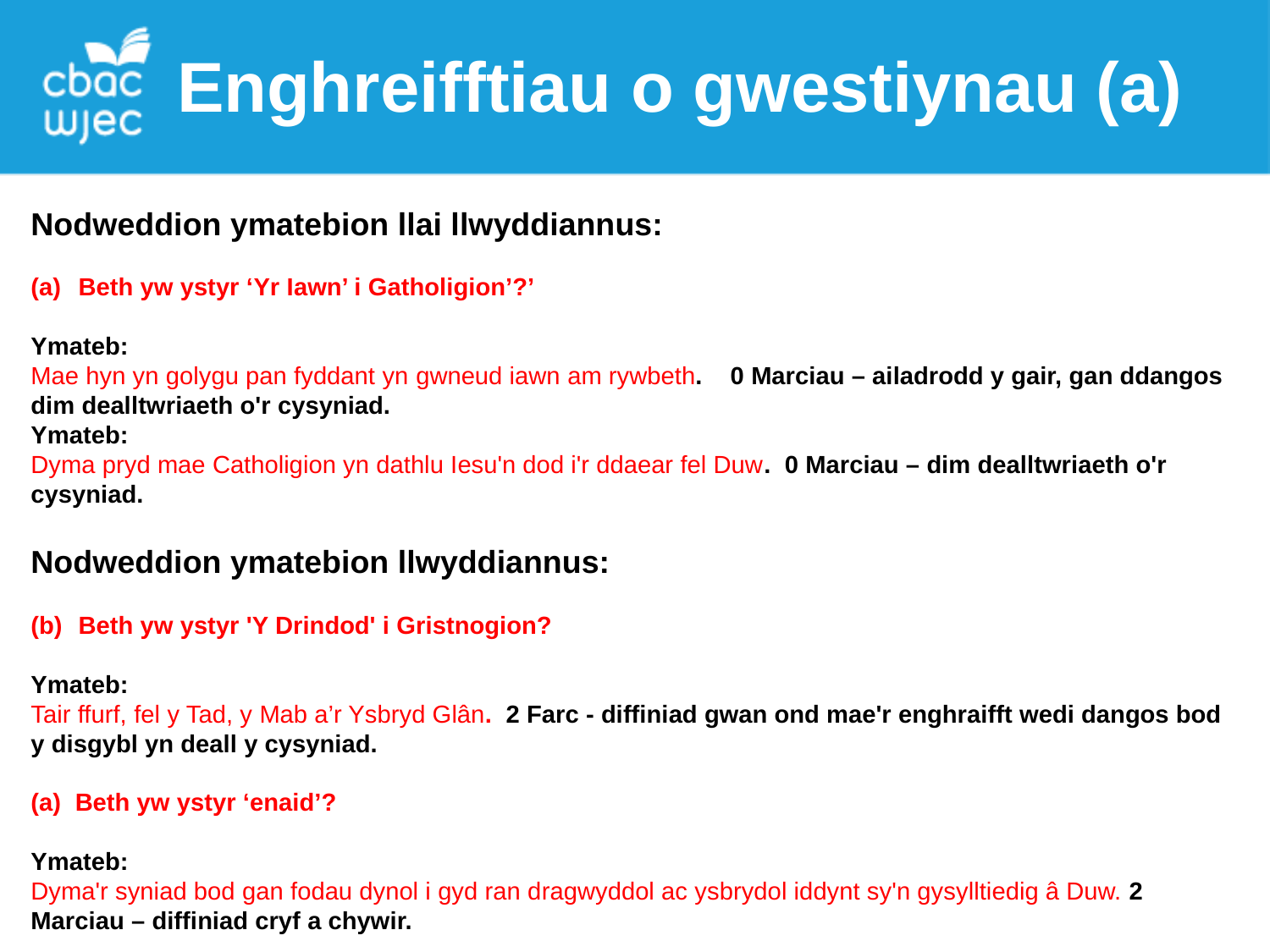

Enghreifftiau o gwestiynau (a)
Nodweddion ymatebion llai llwyddiannus:

Beth yw ystyr ‘Yr Iawn’ i Gatholigion’?’

Ymateb:
Mae hyn yn golygu pan fyddant yn gwneud iawn am rywbeth.    0 Marciau – ailadrodd y gair, gan ddangos dim dealltwriaeth o'r cysyniad.
Ymateb:
Dyma pryd mae Catholigion yn dathlu Iesu'n dod i'r ddaear fel Duw.  0 Marciau – dim dealltwriaeth o'r cysyniad.

Nodweddion ymatebion llwyddiannus:

Beth yw ystyr 'Y Drindod' i Gristnogion?

Ymateb:
Tair ffurf, fel y Tad, y Mab a’r Ysbryd Glân.  2 Farc - diffiniad gwan ond mae'r enghraifft wedi dangos bod y disgybl yn deall y cysyniad.

(a)  Beth yw ystyr ‘enaid’?

Ymateb:
Dyma'r syniad bod gan fodau dynol i gyd ran dragwyddol ac ysbrydol iddynt sy'n gysylltiedig â Duw. 2 Marciau – diffiniad cryf a chywir.